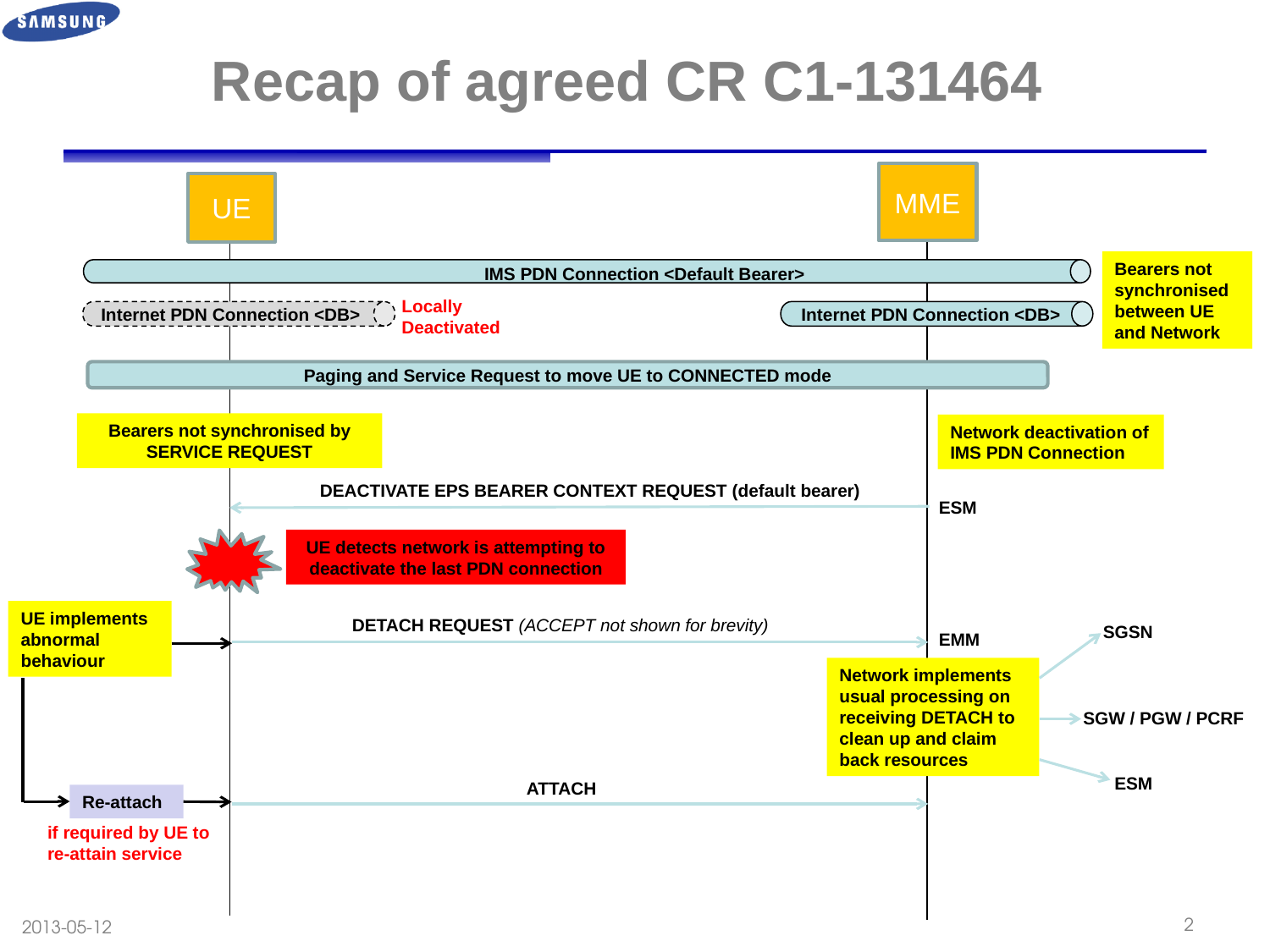

Recap of agreed CR C1-131464

MME
UE
Bearers not synchronised between UE and Network
IMS PDN Connection <Default Bearer>
Locally Deactivated
Internet PDN Connection <DB>
Internet PDN Connection <DB>
Paging and Service Request to move UE to CONNECTED mode
Bearers not synchronised by SERVICE REQUEST
Network deactivation of IMS PDN Connection
DEACTIVATE EPS BEARER CONTEXT REQUEST (default bearer)
ESM

UE detects network is attempting to deactivate the last PDN connection
UE implements abnormal behaviour
DETACH REQUEST (ACCEPT not shown for brevity)
SGSN
EMM
Network implements usual processing on receiving DETACH to clean up and claim back resources
SGW / PGW / PCRF
ESM
ATTACH
Re-attach
if required by UE to re-attain service
2